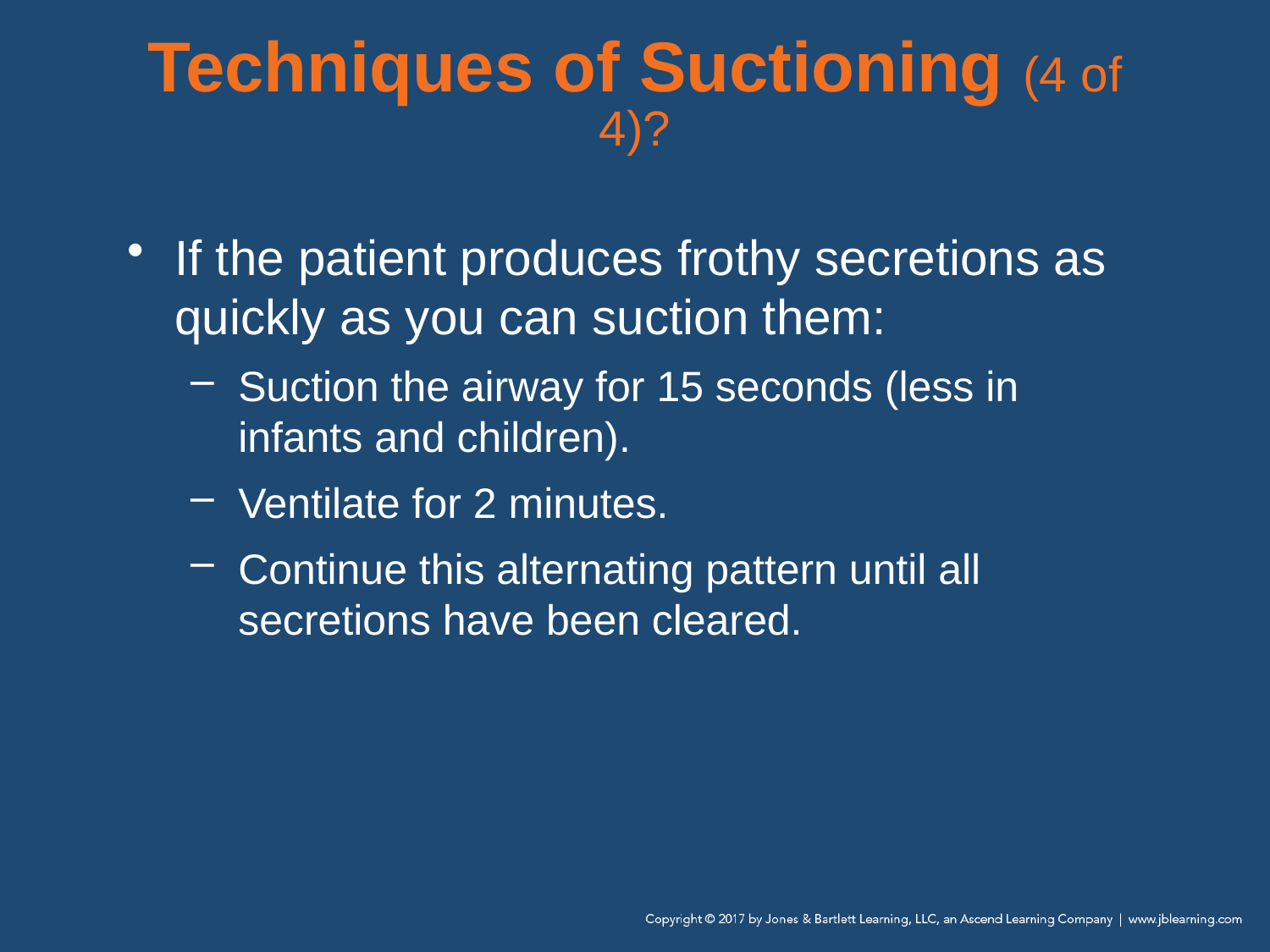

# Techniques of Suctioning (4 of 4)?
If the patient produces frothy secretions as quickly as you can suction them:
Suction the airway for 15 seconds (less in infants and children).
Ventilate for 2 minutes.
Continue this alternating pattern until all secretions have been cleared.